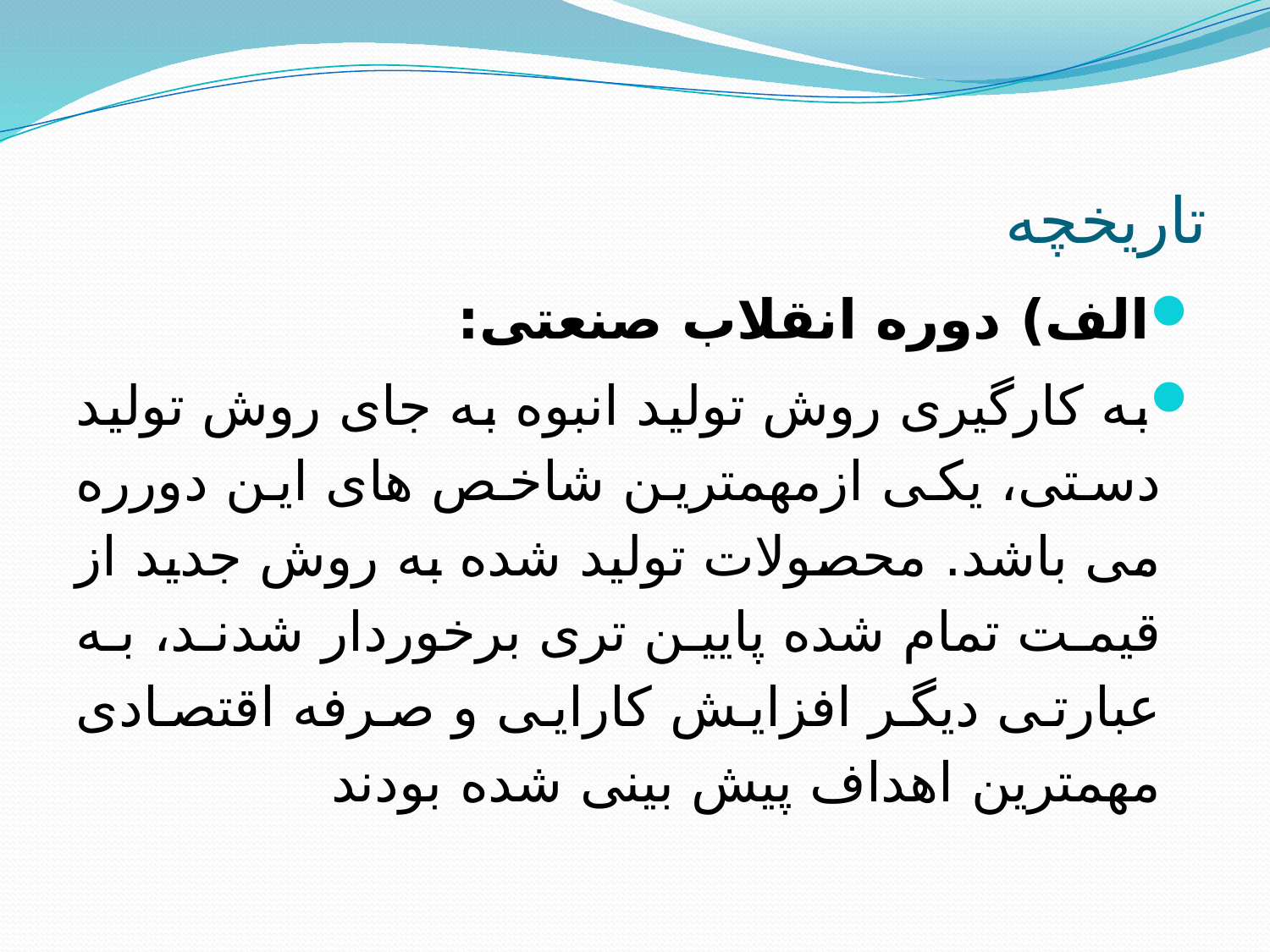

# تاریخچه
الف) دوره انقلاب صنعتی:
به کارگیری روش تولید انبوه به جای روش تولید دستی، یکی ازمهمترین شاخص های این دورره می باشد. محصولات تولید شده به روش جدید از قیمت تمام شده پایین تری برخوردار شدند، به عبارتی دیگر افزایش کارایی و صرفه اقتصادی مهمترین اهداف پیش بینی شده بودند